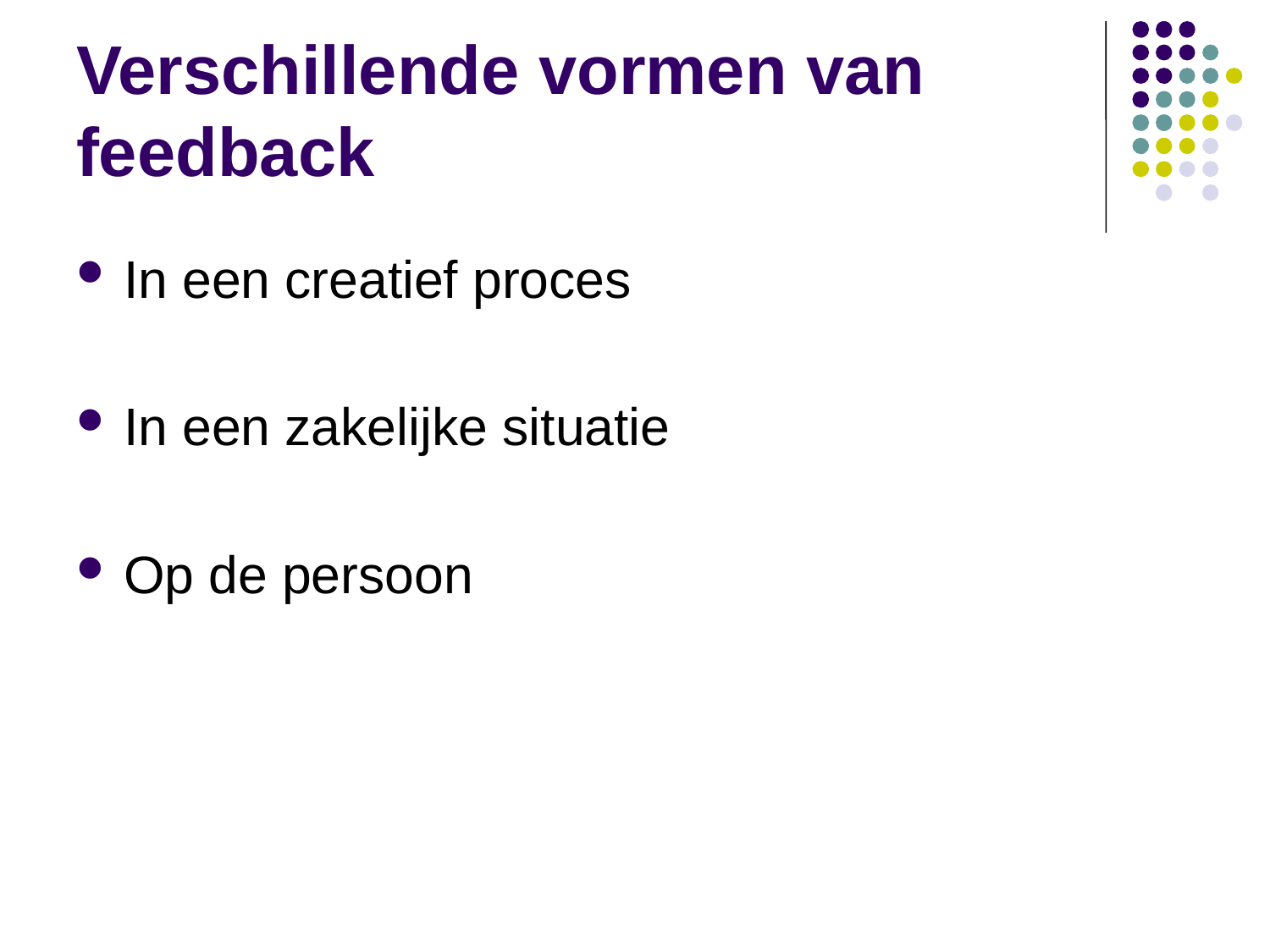

# Verschillende vormen van feedback
In een creatief proces

In een zakelijke situatie

Op de persoon